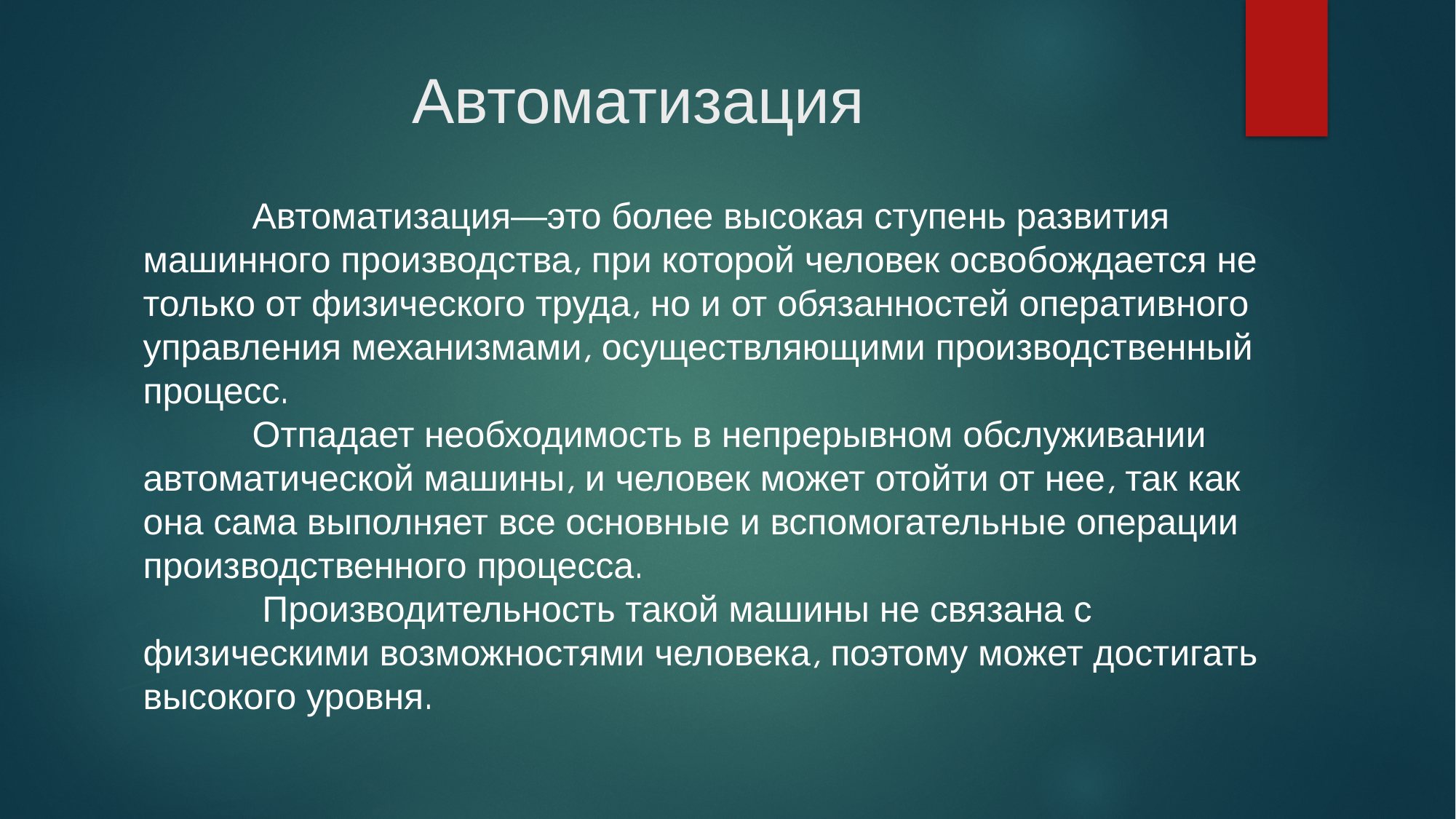

# Автоматизация
	Автоматизация—это более высокая ступень развития машинного производства, при которой человек освобождается не только от физического труда, но и от обязанностей опера­тивного управления механизмами, осуществляющими производственный процесс.
	Отпадает необходимость в непрерывном обслуживании автоматической машины, и человек может отойти от нее, так как она сама выполняет все основные и вспомогательные операции производственного процесса.
	 Производительность такой машины не связана с физическими возможностями человека, поэтому может достигать высокого уровня.